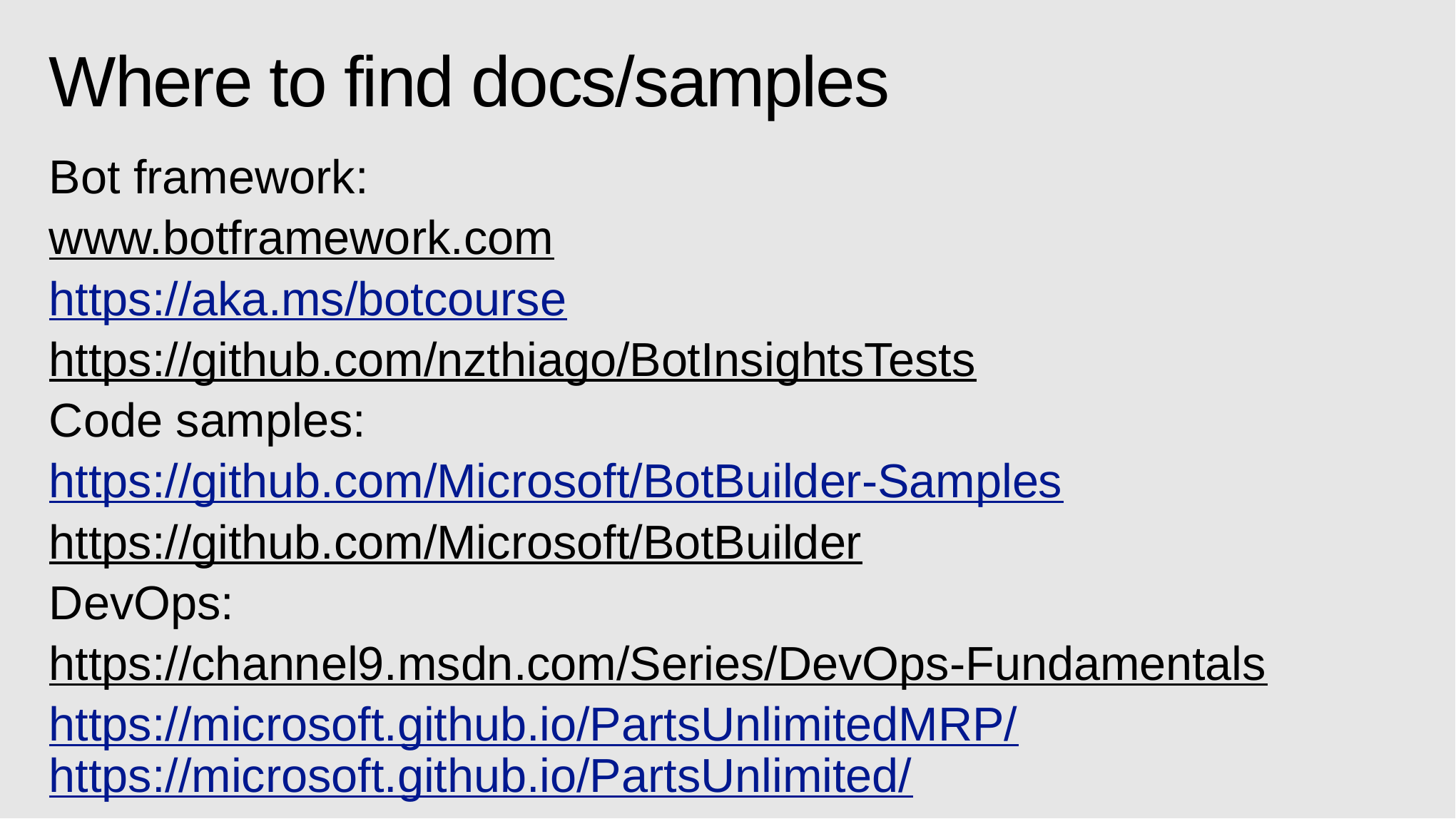

# Where to find docs/samples
Bot framework:
www.botframework.com
https://aka.ms/botcourse
https://github.com/nzthiago/BotInsightsTests
Code samples:
https://github.com/Microsoft/BotBuilder-Samples
https://github.com/Microsoft/BotBuilder
DevOps:
https://channel9.msdn.com/Series/DevOps-Fundamentals
https://microsoft.github.io/PartsUnlimitedMRP/ https://microsoft.github.io/PartsUnlimited/